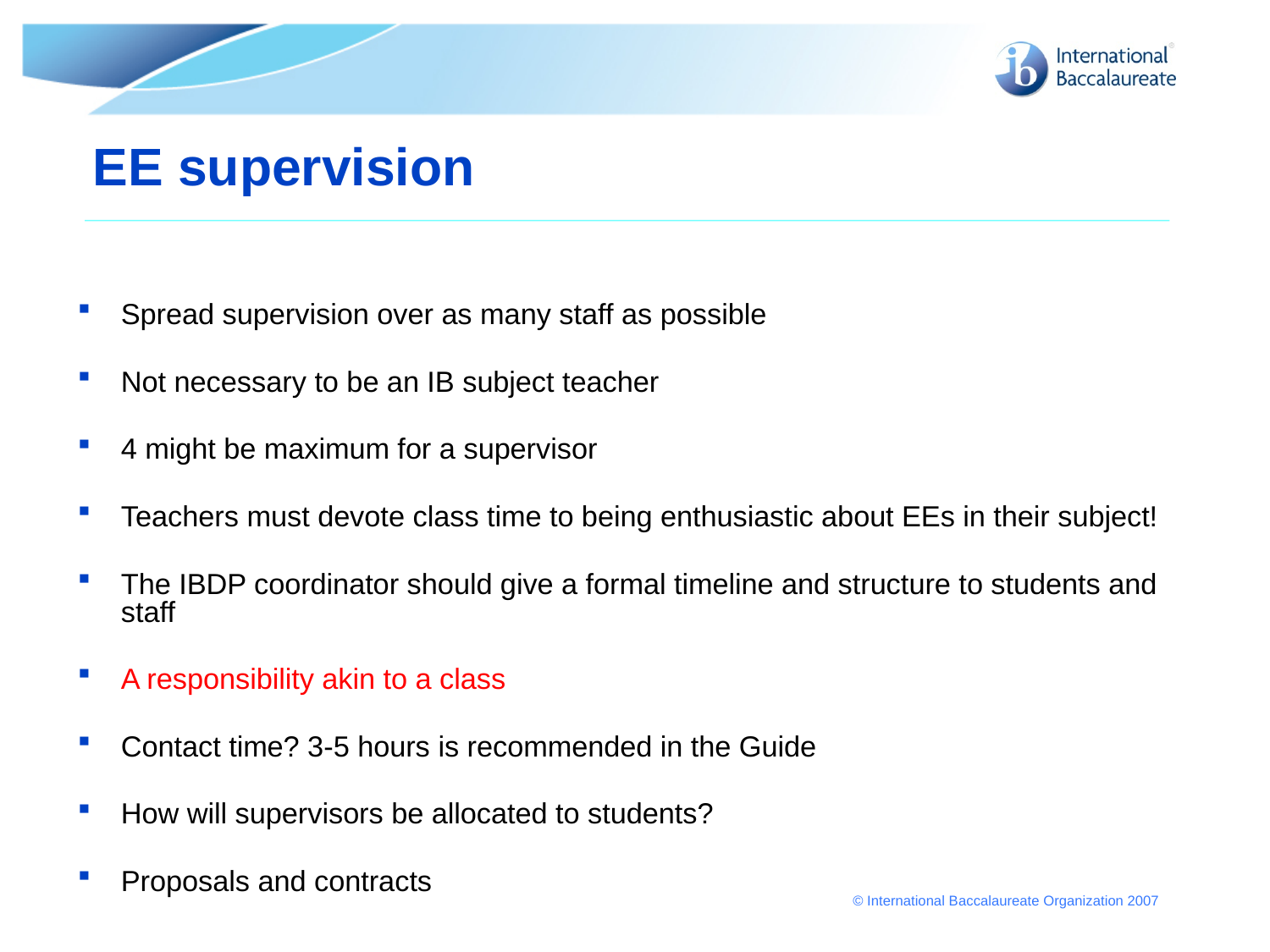

# EE supervision
Spread supervision over as many staff as possible

Not necessary to be an IB subject teacher

4 might be maximum for a supervisor

Teachers must devote class time to being enthusiastic about EEs in their subject!

The IBDP coordinator should give a formal timeline and structure to students and staff

A responsibility akin to a class

Contact time? 3-5 hours is recommended in the Guide

How will supervisors be allocated to students?

Proposals and contracts